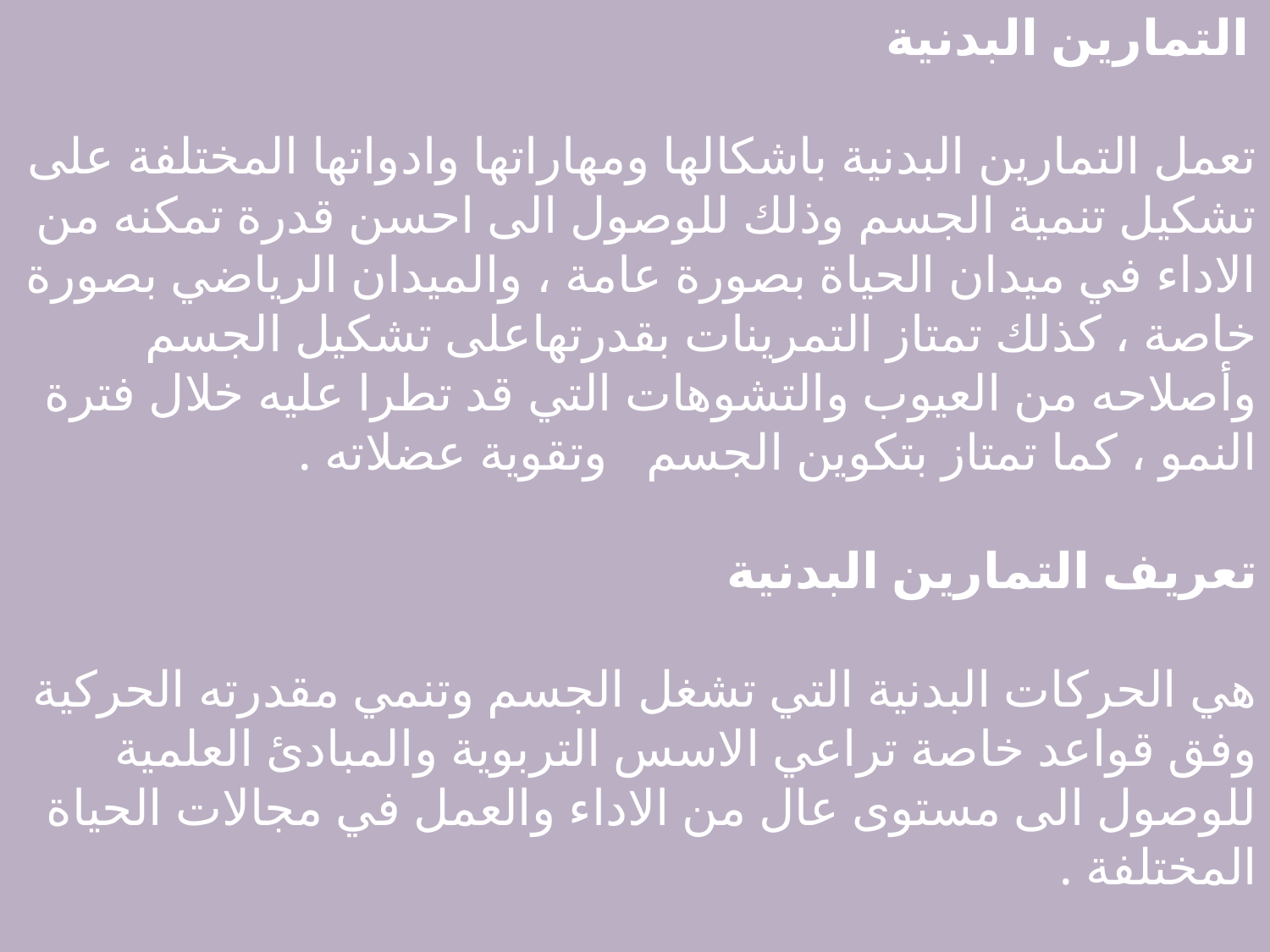

التمارين البدنية

تعمل التمارين البدنية باشكالها ومهاراتها وادواتها المختلفة على تشكيل تنمية الجسم وذلك للوصول الى احسن قدرة تمكنه من الاداء في ميدان الحياة بصورة عامة ، والميدان الرياضي بصورة خاصة ، كذلك تمتاز التمرينات بقدرتهاعلى تشكيل الجسم وأصلاحه من العيوب والتشوهات التي قد تطرا عليه خلال فترة النمو ، كما تمتاز بتكوين الجسم   وتقوية عضلاته .

تعريف التمارين البدنية

هي الحركات البدنية التي تشغل الجسم وتنمي مقدرته الحركية وفق قواعد خاصة تراعي الاسس التربوية والمبادئ العلمية للوصول الى مستوى عال من الاداء والعمل في مجالات الحياة المختلفة .